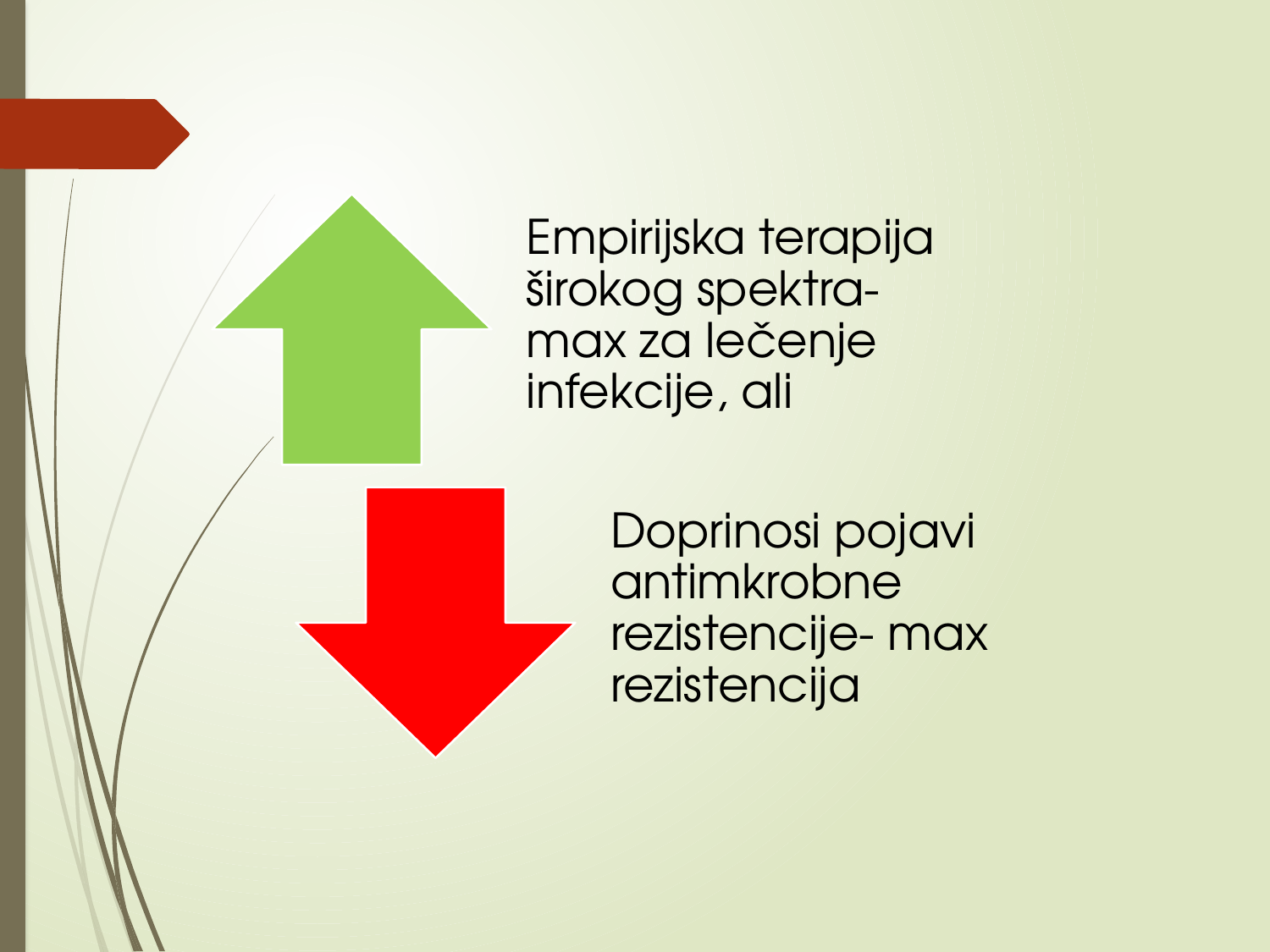

Empirijska terapija širokog spektra- max za lečenje infekcije, ali
Doprinosi pojavi antimkrobne rezistencije- max rezistencija